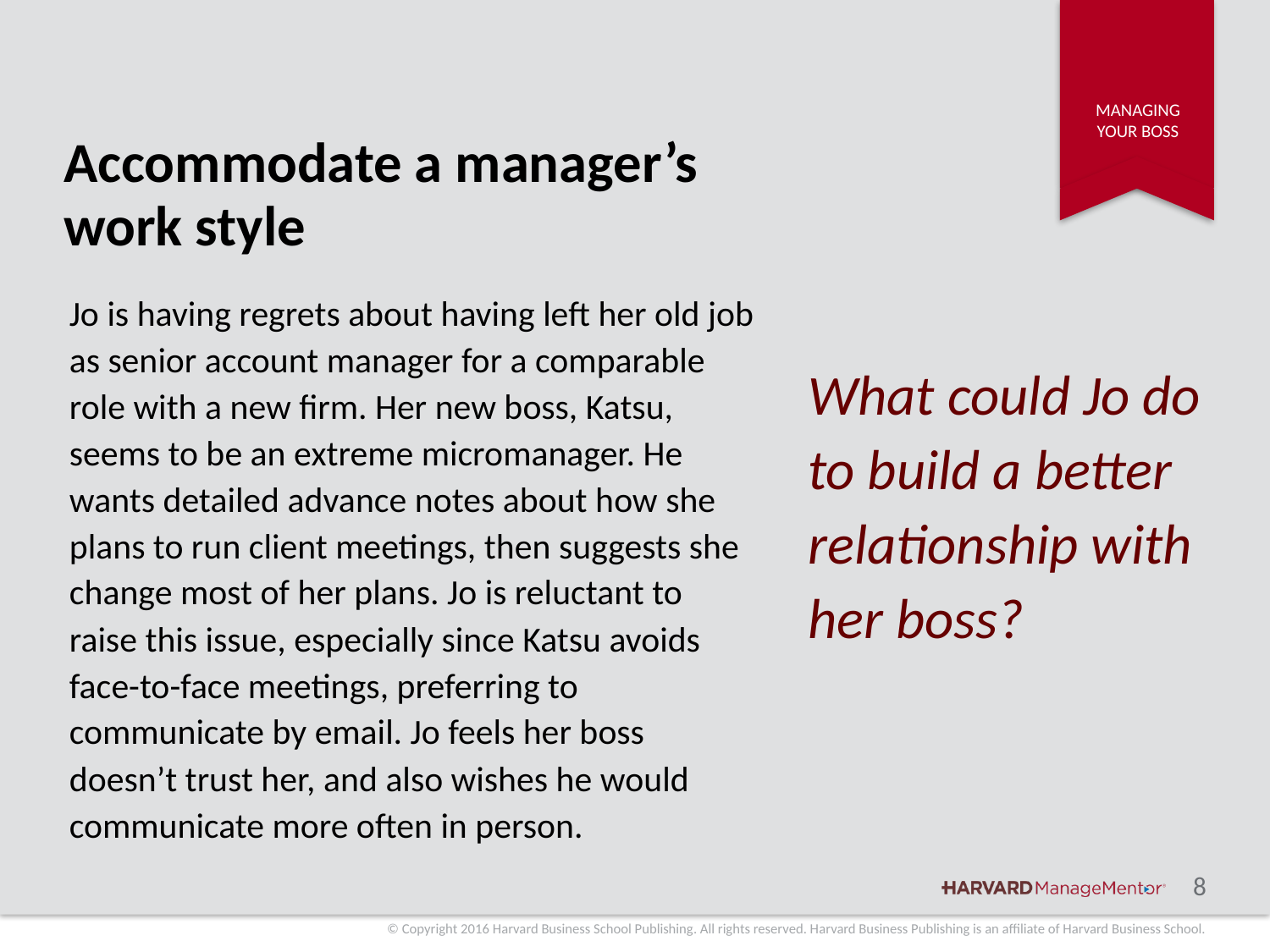

# Accommodate a manager’s work style
What could Jo do to build a better relationship with her boss?

Jo is having regrets about having left her old job as senior account manager for a comparable role with a new firm. Her new boss, Katsu, seems to be an extreme micromanager. He wants detailed advance notes about how she plans to run client meetings, then suggests she change most of her plans. Jo is reluctant to raise this issue, especially since Katsu avoids face-to-face meetings, preferring to communicate by email. Jo feels her boss doesn’t trust her, and also wishes he would communicate more often in person.